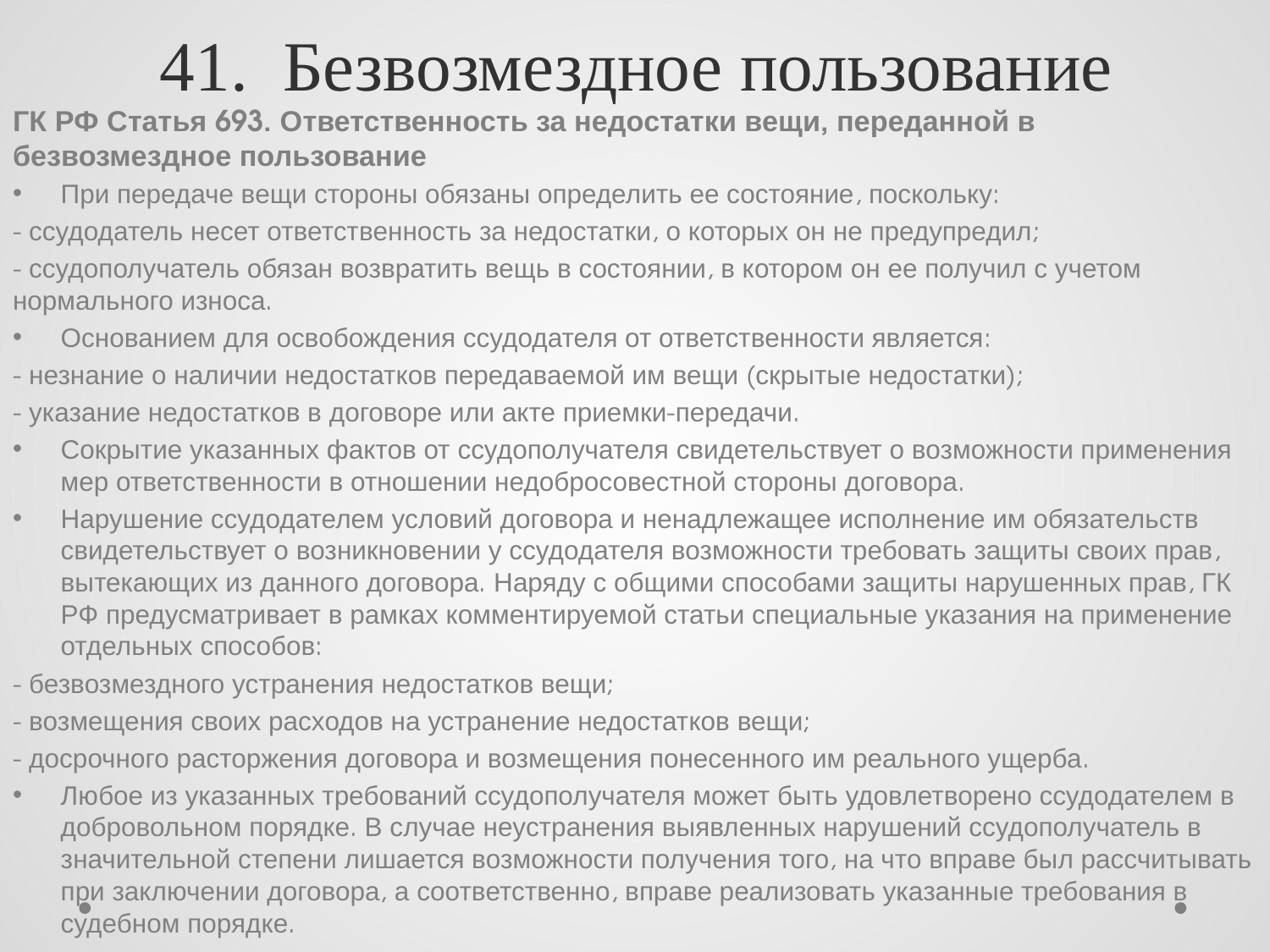

# 41.  Безвозмездное пользование
ГК РФ Статья 693. Ответственность за недостатки вещи, переданной в безвозмездное пользование
При передаче вещи стороны обязаны определить ее состояние, поскольку:
- ссудодатель несет ответственность за недостатки, о которых он не предупредил;
- ссудополучатель обязан возвратить вещь в состоянии, в котором он ее получил с учетом нормального износа.
Основанием для освобождения ссудодателя от ответственности является:
- незнание о наличии недостатков передаваемой им вещи (скрытые недостатки);
- указание недостатков в договоре или акте приемки-передачи.
Сокрытие указанных фактов от ссудополучателя свидетельствует о возможности применения мер ответственности в отношении недобросовестной стороны договора.
Нарушение ссудодателем условий договора и ненадлежащее исполнение им обязательств свидетельствует о возникновении у ссудодателя возможности требовать защиты своих прав, вытекающих из данного договора. Наряду с общими способами защиты нарушенных прав, ГК РФ предусматривает в рамках комментируемой статьи специальные указания на применение отдельных способов:
- безвозмездного устранения недостатков вещи;
- возмещения своих расходов на устранение недостатков вещи;
- досрочного расторжения договора и возмещения понесенного им реального ущерба.
Любое из указанных требований ссудополучателя может быть удовлетворено ссудодателем в добровольном порядке. В случае неустранения выявленных нарушений ссудополучатель в значительной степени лишается возможности получения того, на что вправе был рассчитывать при заключении договора, а соответственно, вправе реализовать указанные требования в судебном порядке.